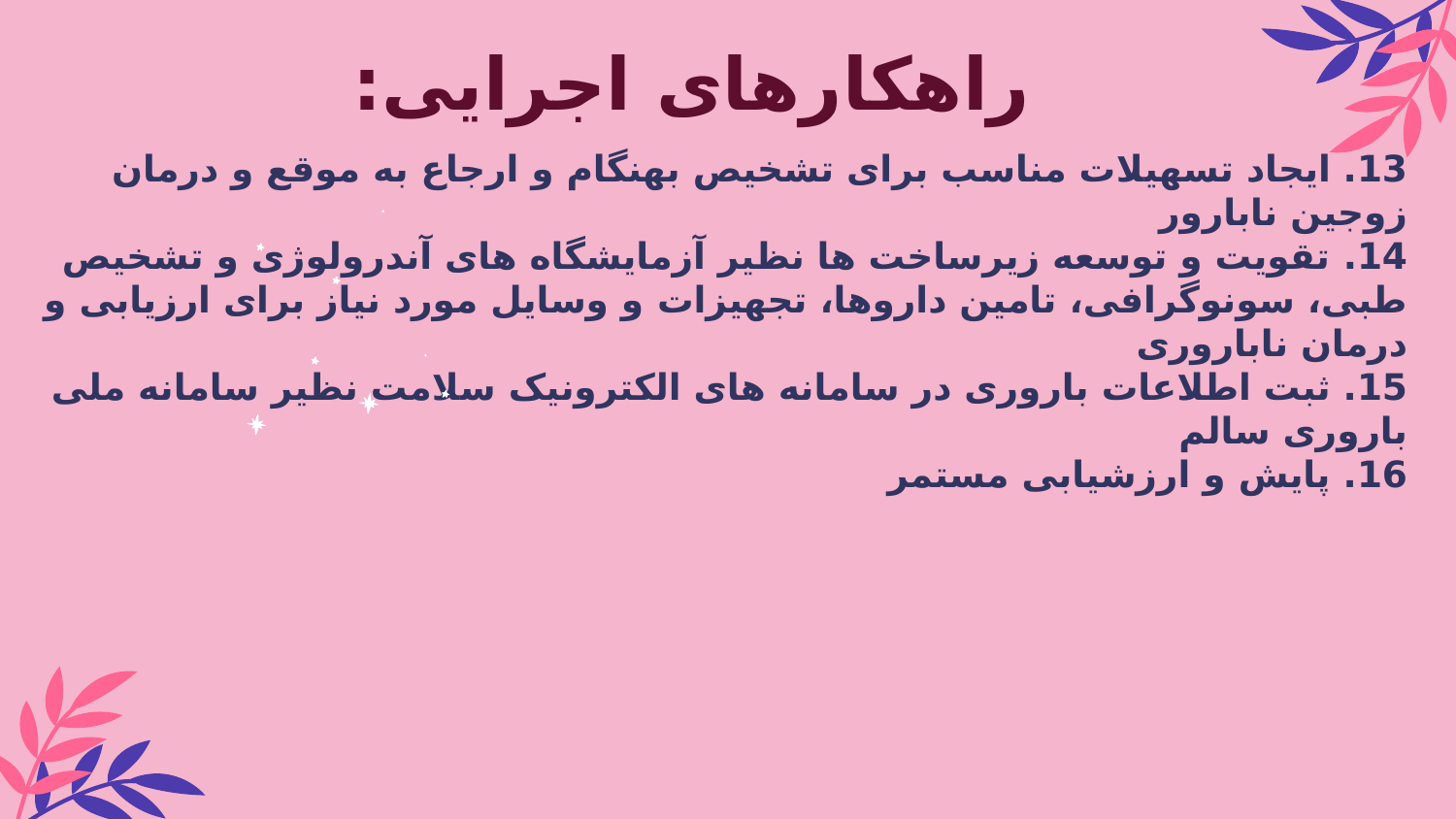

راهکارهای اجرایی:

# 13. ایجاد تسهیلات مناسب برای تشخیص بهنگام و ارجاع به موقع و درمان زوجین نابارور 14. تقویت و توسعه زیرساخت ها نظیر آزمایشگاه های آندرولوژی و تشخیص طبی، سونوگرافی، تامین داروها، تجهیزات و وسایل مورد نیاز برای ارزیابی و درمان ناباروری 15. ثبت اطلاعات باروری در سامانه های الکترونیک سلامت نظیر سامانه ملی باروری سالم 16. پایش و ارزشیابی مستمر